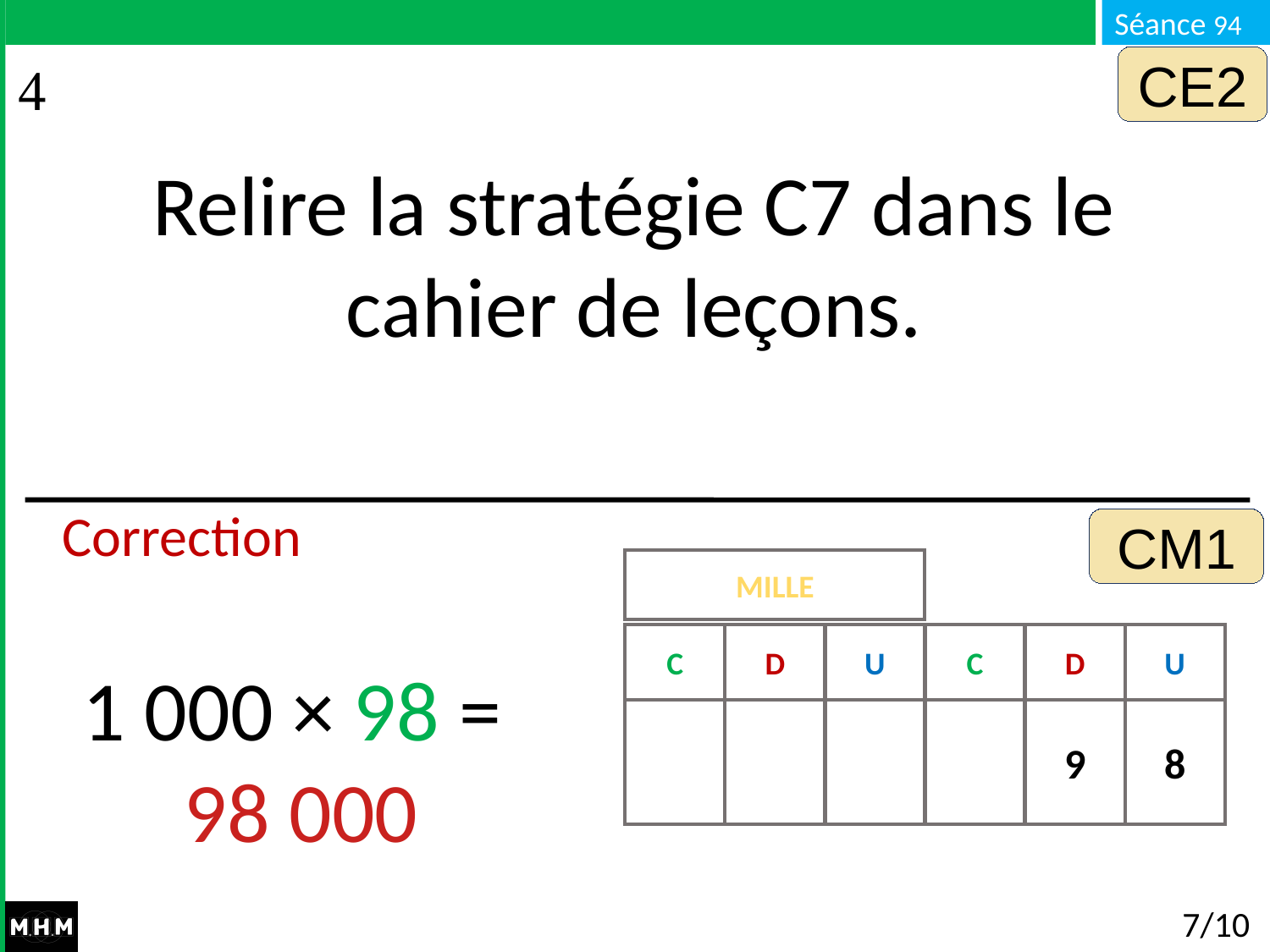

CE2
Relire la stratégie C7 dans le cahier de leçons.

Correction
CM1
MILLE
C
D
U
C
D
U
1 000 × 98 =
98 000

0
9
0
8
0
0
# 7/10